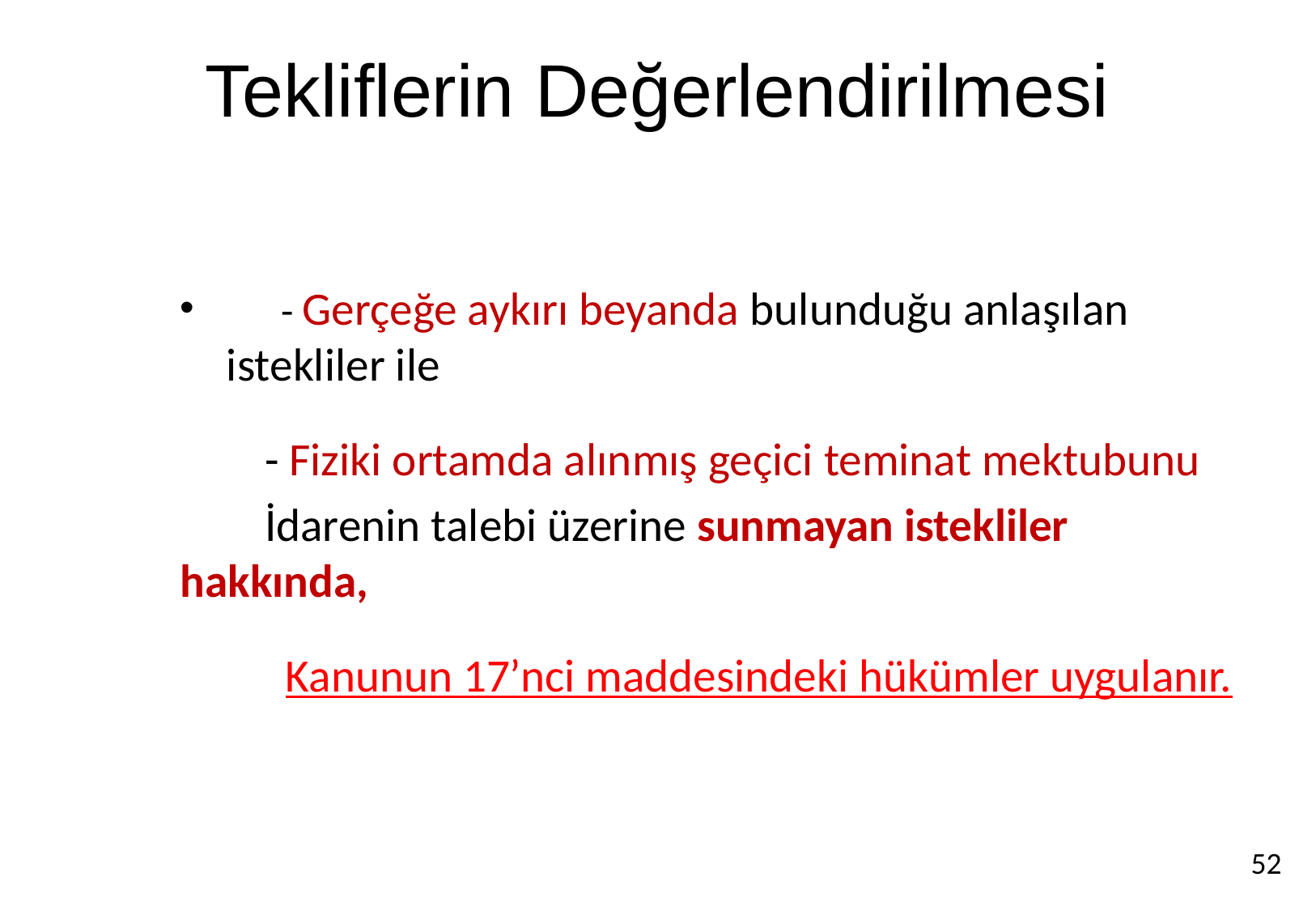

# Tekliflerin Değerlendirilmesi
      - Gerçeğe aykırı beyanda bulunduğu anlaşılan istekliler ile

        - Fiziki ortamda alınmış geçici teminat mektubunu
        İdarenin talebi üzerine sunmayan istekliler hakkında,

          Kanunun 17’nci maddesindeki hükümler uygulanır.
52